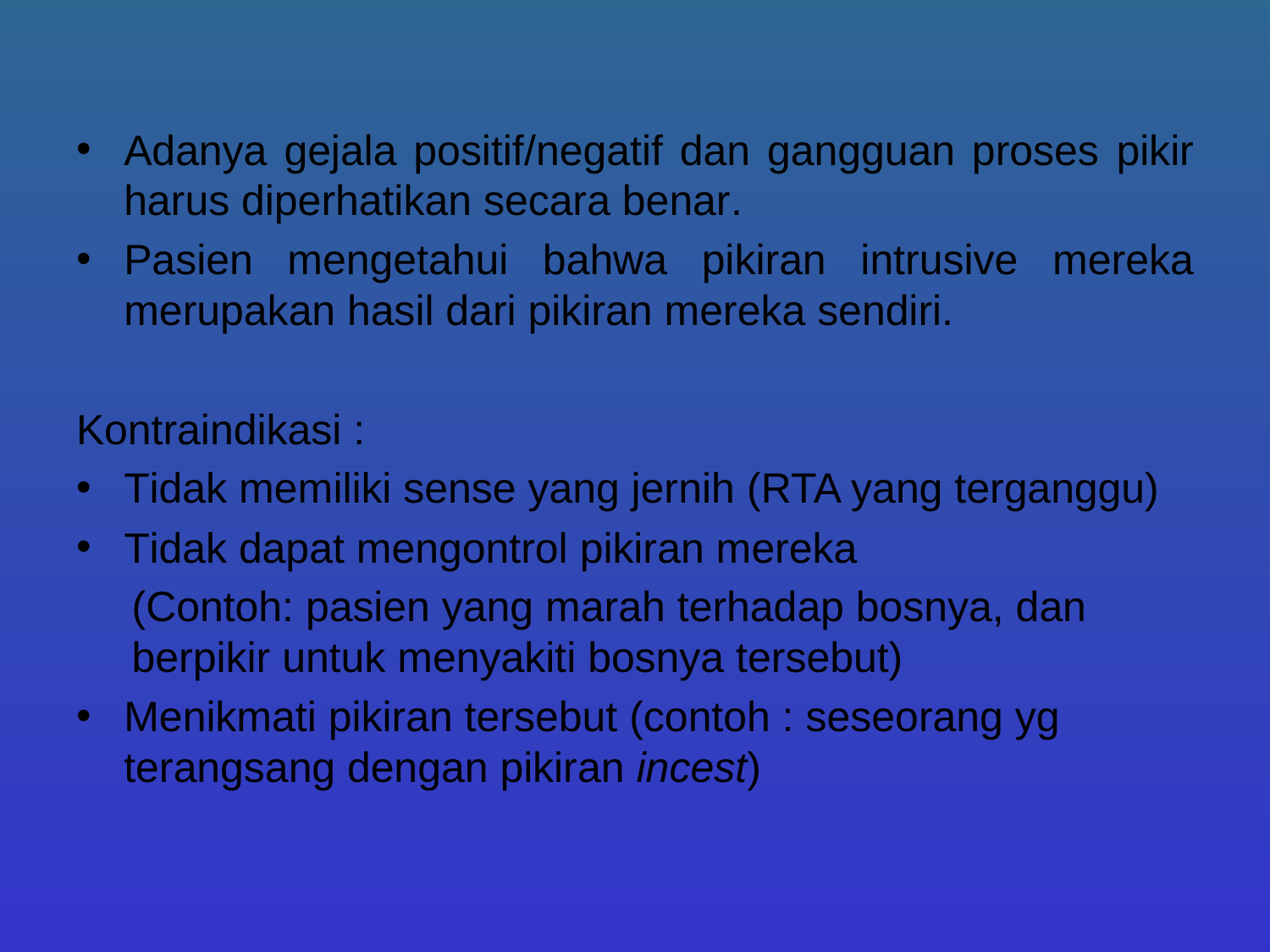

Adanya gejala positif/negatif dan gangguan proses pikir harus diperhatikan secara benar.
Pasien mengetahui bahwa pikiran intrusive mereka merupakan hasil dari pikiran mereka sendiri.

Kontraindikasi :
Tidak memiliki sense yang jernih (RTA yang terganggu)
Tidak dapat mengontrol pikiran mereka
(Contoh: pasien yang marah terhadap bosnya, dan berpikir untuk menyakiti bosnya tersebut)
Menikmati pikiran tersebut (contoh : seseorang yg terangsang dengan pikiran incest)